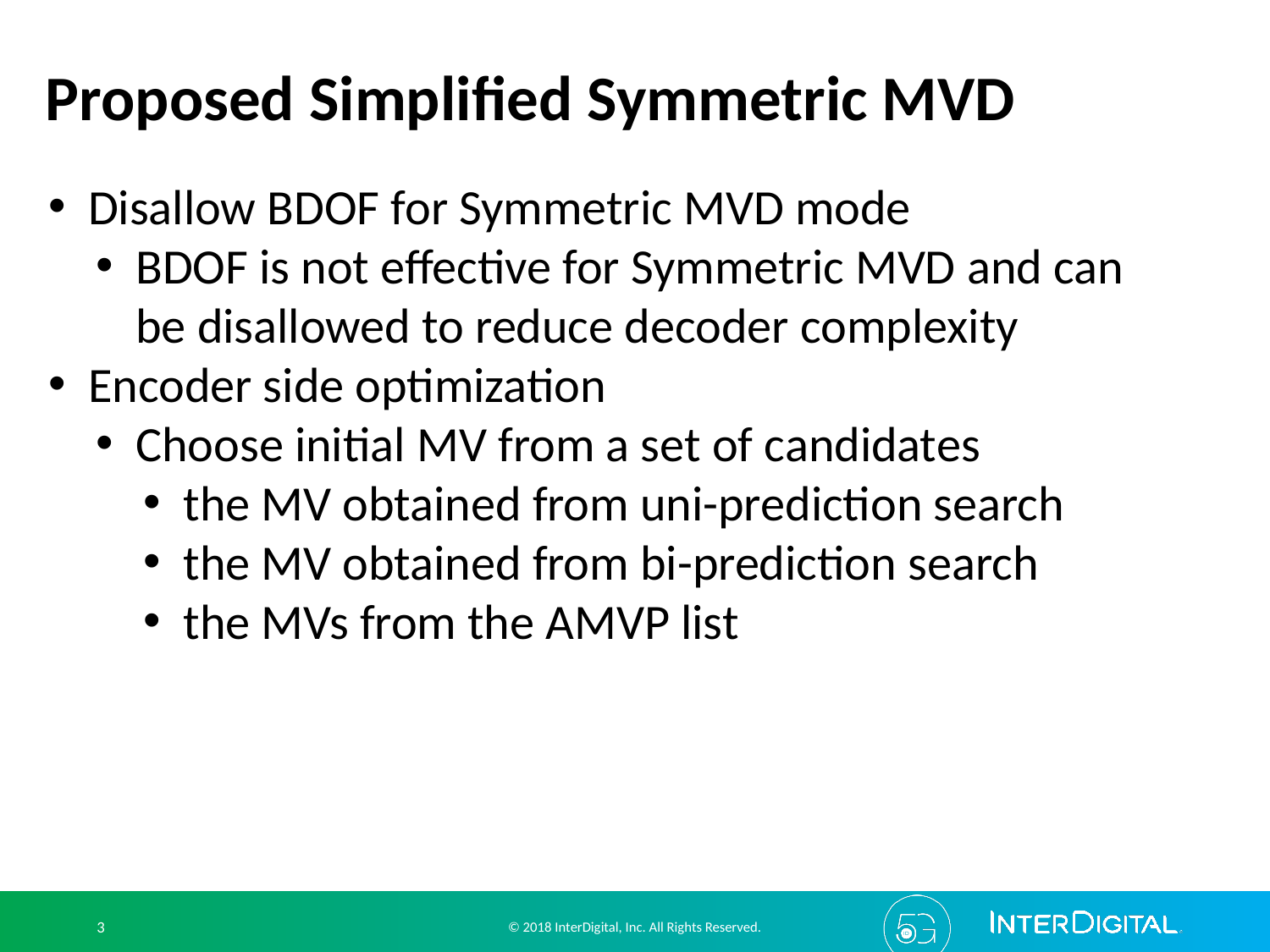

# Proposed Simplified Symmetric MVD
Disallow BDOF for Symmetric MVD mode
BDOF is not effective for Symmetric MVD and can be disallowed to reduce decoder complexity
Encoder side optimization
Choose initial MV from a set of candidates
the MV obtained from uni-prediction search
the MV obtained from bi-prediction search
the MVs from the AMVP list

© 2018 InterDigital, Inc. All Rights Reserved.
3